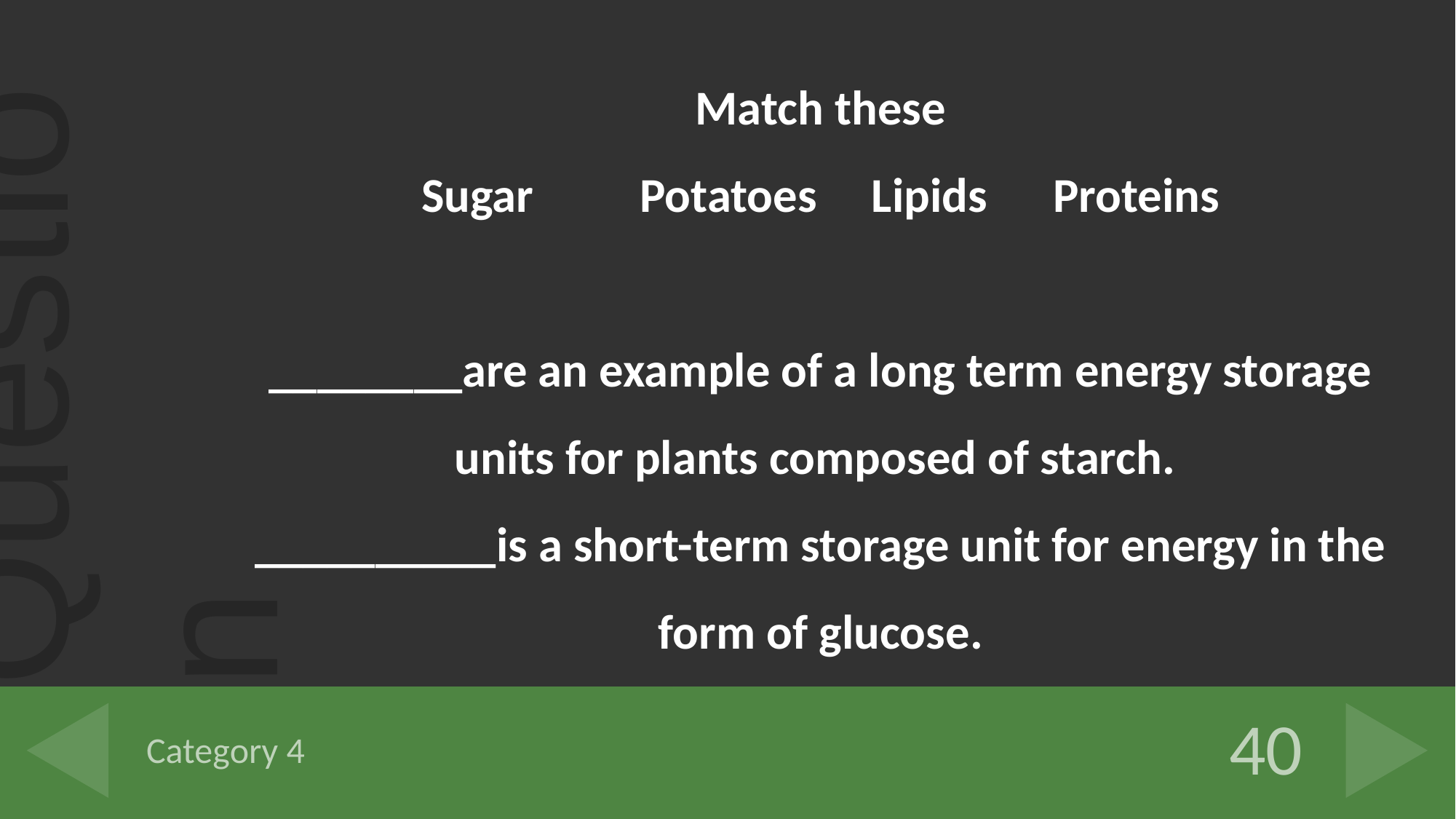

Match these
Sugar 	Potatoes     Lipids      Proteins

________are an example of a long term energy storage units for plants composed of starch.
__________is a short-term storage unit for energy in the form of glucose.
# Category 4
40